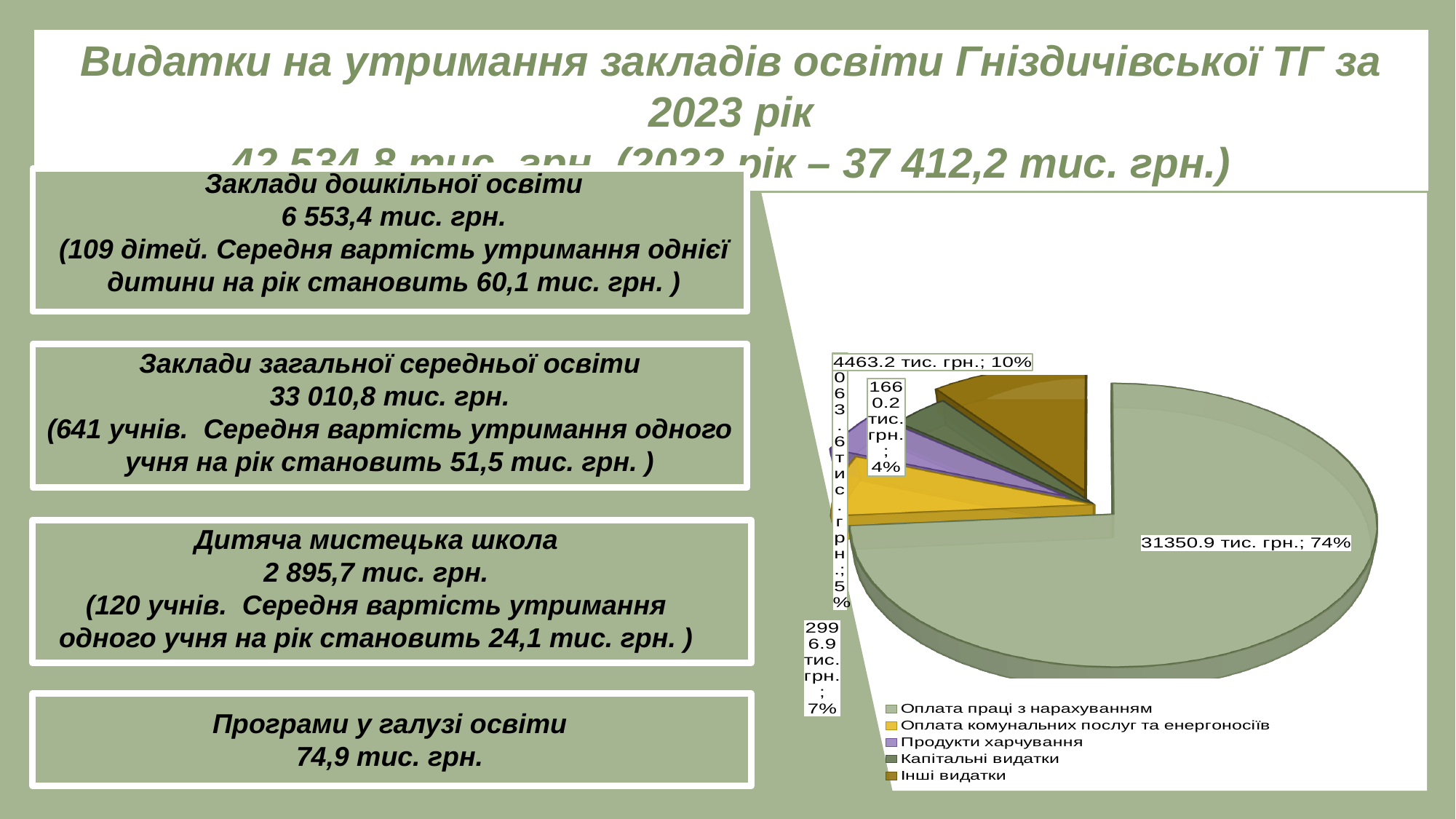

Видатки на утримання закладів освіти Гніздичівської ТГ за 2023 рік
42 534,8 тис. грн. (2022 рік – 37 412,2 тис. грн.)
Заклади дошкільної освіти
6 553,4 тис. грн.
(109 дітей. Середня вартість утримання однієї дитини на рік становить 60,1 тис. грн. )

[unsupported chart]

Заклади загальної середньої освіти
33 010,8 тис. грн.
(641 учнів.  Середня вартість утримання одного учня на рік становить 51,5 тис. грн. )

Дитяча мистецька школа
2 895,7 тис. грн.
(120 учнів.  Середня вартість утримання одного учня на рік становить 24,1 тис. грн. )

Програми у галузі освіти
74,9 тис. грн.